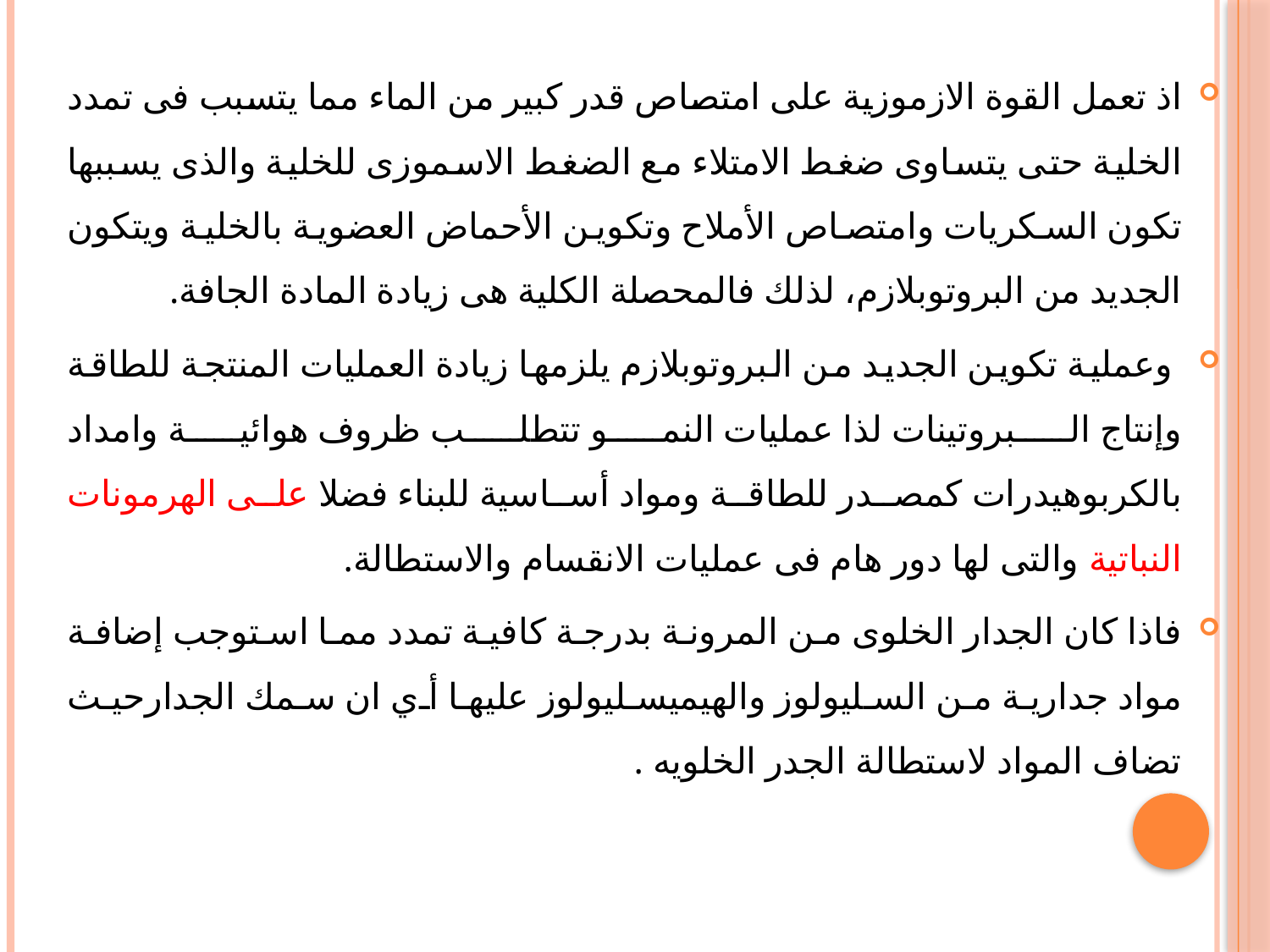

اذ تعمل القوة الازموزیة على امتصاص قدر كبیر من الماء مما یتسبب فى تمدد الخلیة حتى یتساوى ضغط الامتلاء مع الضغط الاسموزى للخلیة والذى یسببھا تكون السكریات وامتصاص الأملاح وتكوین الأحماض العضویة بالخلیة ویتكون الجدید من البروتوبلازم، لذلك فالمحصلة الكلیة ھى زیادة المادة الجافة.
 وعملیة تكوین الجدید من البروتوبلازم یلزمھا زیادة العملیات المنتجة للطاقة وإنتاج البروتینات لذا عملیات النمو تتطلب ظروف ھوائیة وامداد بالكربوھیدرات كمصدر للطاقة ومواد أساسیة للبناء فضلا على الھرمونات النباتیة والتى لھا دور ھام فى عملیات الانقسام والاستطالة.
فاذا كان الجدار الخلوى من المرونة بدرجة كافیة تمدد مما استوجب إضافة مواد جداریة من السلیولوز والھیمیسلیولوز علیھا أي ان سمك الجدارحيث تضاف المواد لاستطالة الجدر الخلويه .